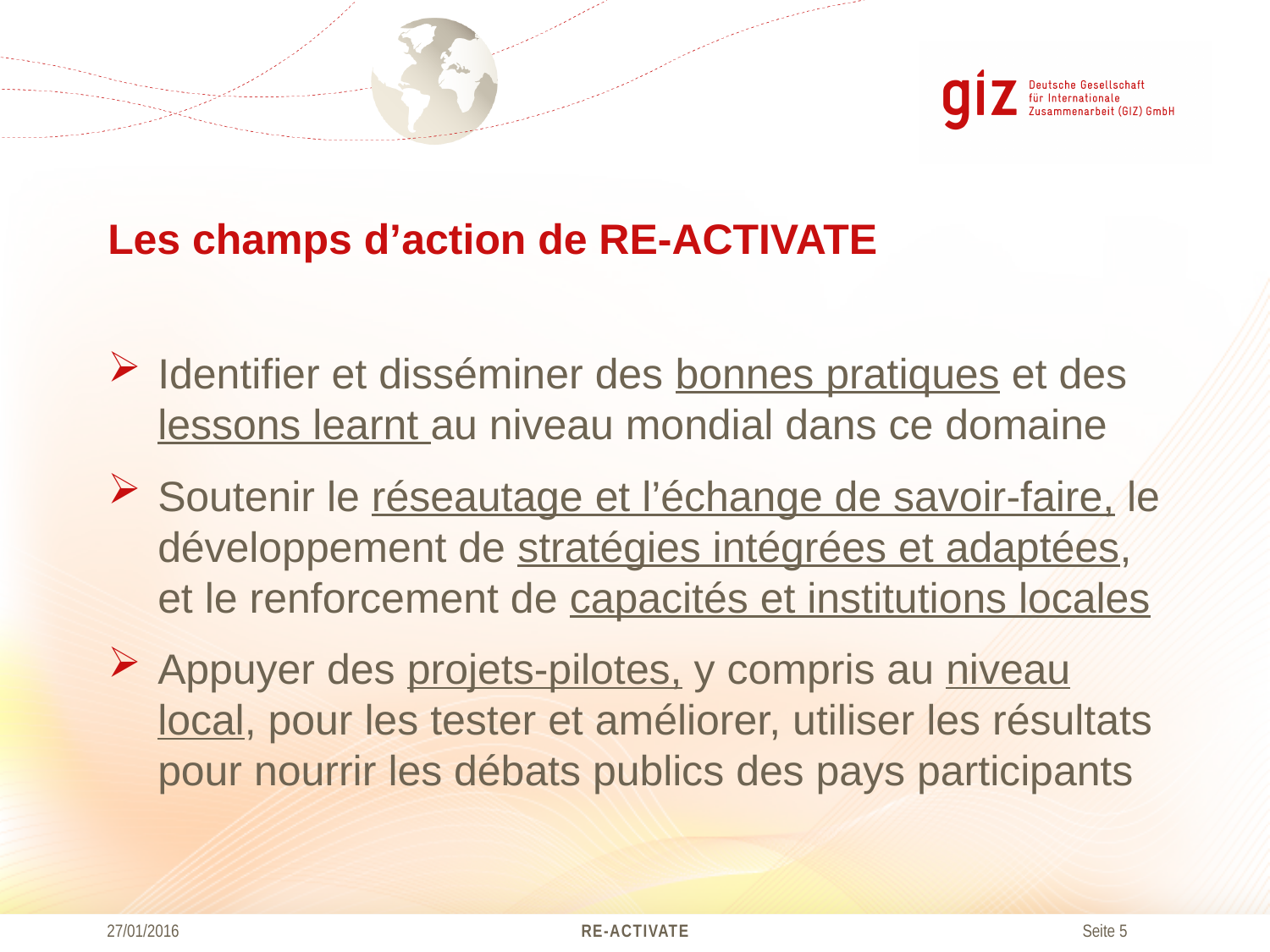

# Les champs d’action de RE-ACTIVATE
Identifier et disséminer des bonnes pratiques et des lessons learnt au niveau mondial dans ce domaine
Soutenir le réseautage et l’échange de savoir-faire, le développement de stratégies intégrées et adaptées, et le renforcement de capacités et institutions locales
Appuyer des projets-pilotes, y compris au niveau local, pour les tester et améliorer, utiliser les résultats pour nourrir les débats publics des pays participants
27/01/2016
RE-ACTIVATE